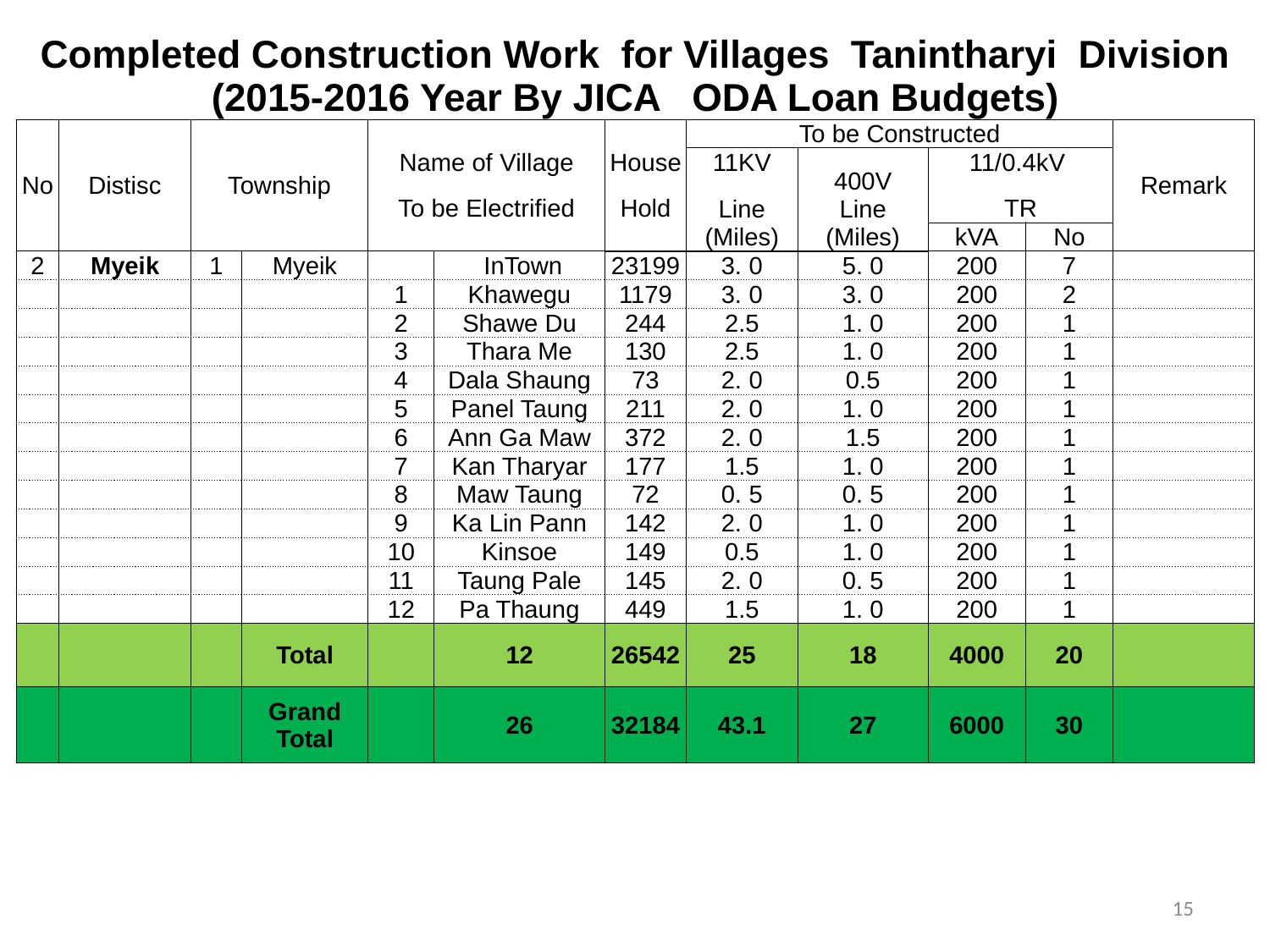

| Completed Construction Work for Villages Tanintharyi Division (2015-2016 Year By JICA ODA Loan Budgets) |  |  |  |  |  |  |  |  |  |  |  |
| --- | --- | --- | --- | --- | --- | --- | --- | --- | --- | --- | --- |
| No | Distisc | Township |  |  |  |  | To be Constructed |  |  |  | Remark |
|  |  |  |  | Name of Village |  | House | 11KV | 400V Line (Miles) | 11/0.4kV |  |  |
|  |  |  |  | To be Electrified |  | Hold | Line (Miles) |  | TR |  |  |
|  |  |  |  |  |  |  |  |  | kVA | No |  |
| 2 | Myeik | 1 | Myeik |  | InTown | 23199 | 3. 0 | 5. 0 | 200 | 7 |  |
|  |  |  |  | 1 | Khawegu | 1179 | 3. 0 | 3. 0 | 200 | 2 |  |
|  |  |  |  | 2 | Shawe Du | 244 | 2.5 | 1. 0 | 200 | 1 |  |
|  |  |  |  | 3 | Thara Me | 130 | 2.5 | 1. 0 | 200 | 1 |  |
|  |  |  |  | 4 | Dala Shaung | 73 | 2. 0 | 0.5 | 200 | 1 |  |
|  |  |  |  | 5 | Panel Taung | 211 | 2. 0 | 1. 0 | 200 | 1 |  |
|  |  |  |  | 6 | Ann Ga Maw | 372 | 2. 0 | 1.5 | 200 | 1 |  |
|  |  |  |  | 7 | Kan Tharyar | 177 | 1.5 | 1. 0 | 200 | 1 |  |
|  |  |  |  | 8 | Maw Taung | 72 | 0. 5 | 0. 5 | 200 | 1 |  |
|  |  |  |  | 9 | Ka Lin Pann | 142 | 2. 0 | 1. 0 | 200 | 1 |  |
|  |  |  |  | 10 | Kinsoe | 149 | 0.5 | 1. 0 | 200 | 1 |  |
|  |  |  |  | 11 | Taung Pale | 145 | 2. 0 | 0. 5 | 200 | 1 |  |
|  |  |  |  | 12 | Pa Thaung | 449 | 1.5 | 1. 0 | 200 | 1 |  |
|  |  |  | ‌Total |  | 12 | 26542 | 25 | 18 | 4000 | 20 |  |
|  |  |  | Grand Total |  | 26 | 32184 | 43.1 | 27 | 6000 | 30 |  |
15